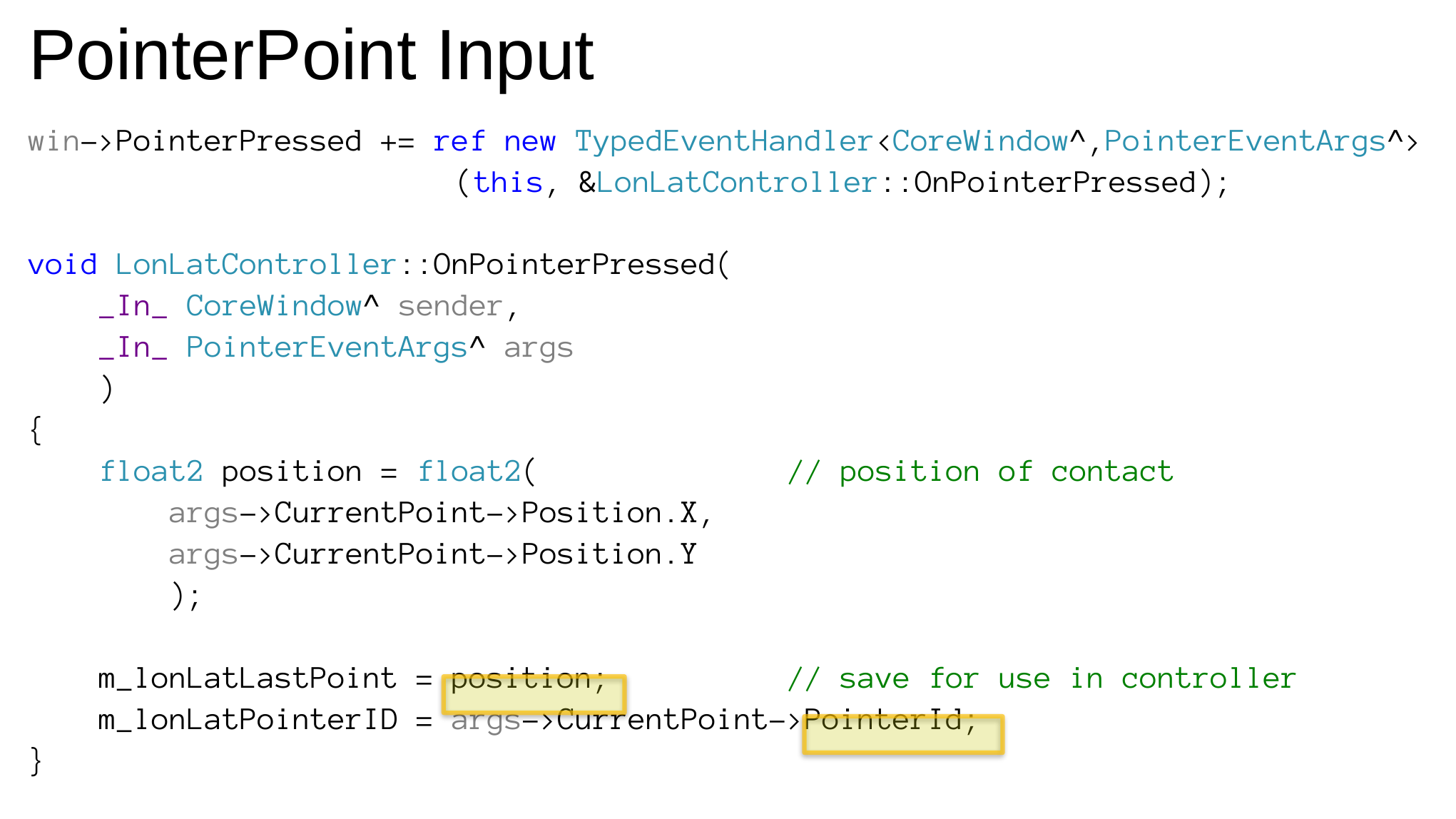

# PointerPoint Input
win->PointerPressed += ref new TypedEventHandler<CoreWindow^,PointerEventArgs^>
				(this, &LonLatController::OnPointerPressed);

void LonLatController::OnPointerPressed(
    _In_ CoreWindow^ sender,
    _In_ PointerEventArgs^ args
    )
{
    float2 position = float2(              // position of contact
        args->CurrentPoint->Position.X,
        args->CurrentPoint->Position.Y
        );

    m_lonLatLastPoint = position;          // save for use in controller
    m_lonLatPointerID = args->CurrentPoint->PointerId;
}